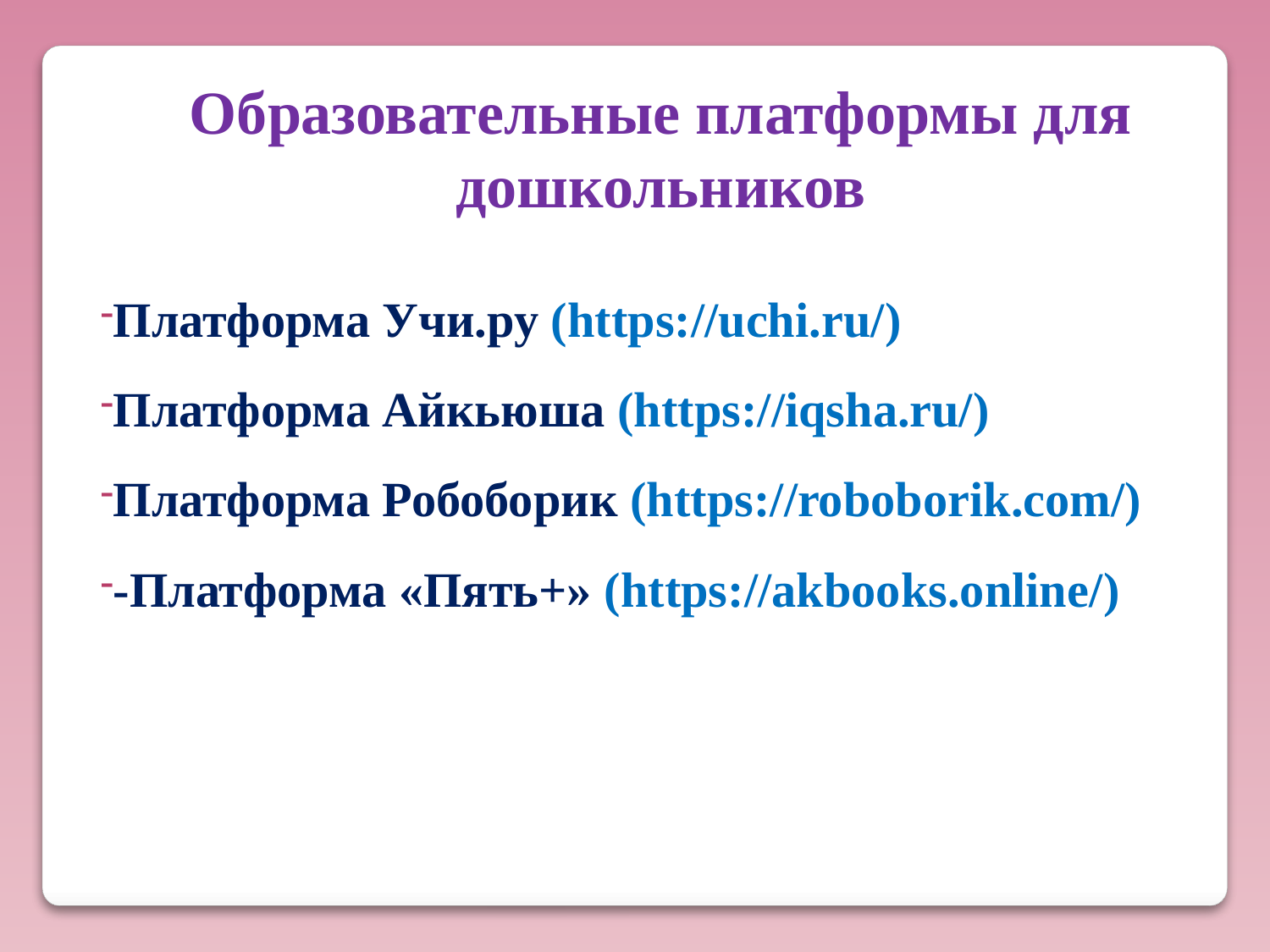

Образовательные платформы для дошкольников
Платформа Учи.ру (https://uchi.ru/)
Платформа Айкьюша (https://iqsha.ru/)
Платформа Робоборик (https://roboborik.com/)
-Платформа «Пять+» (https://akbooks.online/)